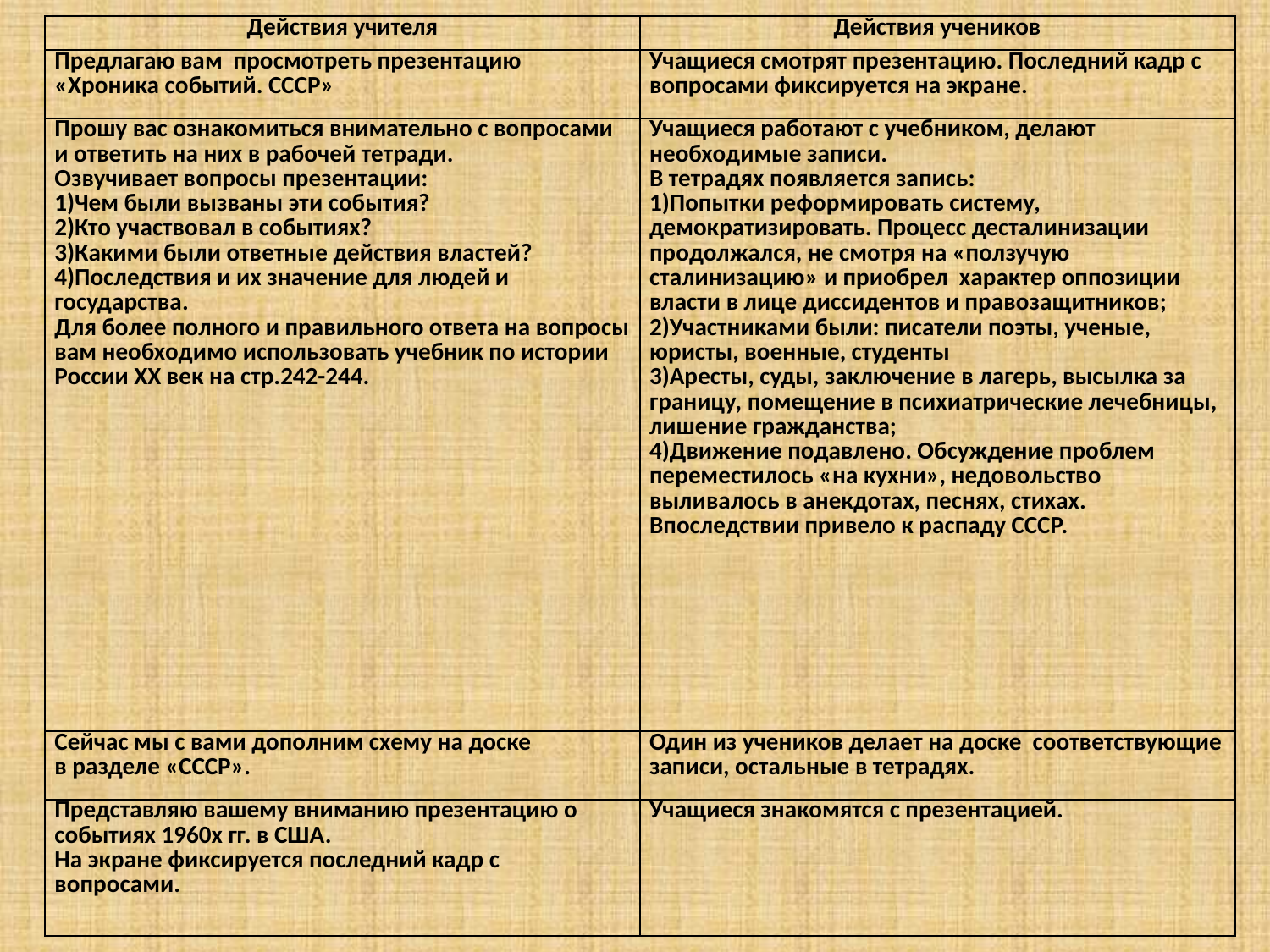

| Действия учителя | Действия учеников |
| --- | --- |
| Предлагаю вам просмотреть презентацию «Хроника событий. СССР» | Учащиеся смотрят презентацию. Последний кадр с вопросами фиксируется на экране. |
| Прошу вас ознакомиться внимательно с вопросами и ответить на них в рабочей тетради. Озвучивает вопросы презентации: 1)Чем были вызваны эти события? 2)Кто участвовал в событиях? 3)Какими были ответные действия властей? 4)Последствия и их значение для людей и государства. Для более полного и правильного ответа на вопросы вам необходимо использовать учебник по истории России ХХ век на стр.242-244. | Учащиеся работают с учебником, делают необходимые записи. В тетрадях появляется запись: 1)Попытки реформировать систему, демократизировать. Процесс десталинизации продолжался, не смотря на «ползучую сталинизацию» и приобрел характер оппозиции власти в лице диссидентов и правозащитников; 2)Участниками были: писатели поэты, ученые, юристы, военные, студенты 3)Аресты, суды, заключение в лагерь, высылка за границу, помещение в психиатрические лечебницы, лишение гражданства; 4)Движение подавлено. Обсуждение проблем переместилось «на кухни», недовольство выливалось в анекдотах, песнях, стихах. Впоследствии привело к распаду СССР. |
| Сейчас мы с вами дополним схему на доске в разделе «СССР». | Один из учеников делает на доске соответствующие записи, остальные в тетрадях. |
| Представляю вашему вниманию презентацию о событиях 1960х гг. в США. На экране фиксируется последний кадр с вопросами. | Учащиеся знакомятся с презентацией. |